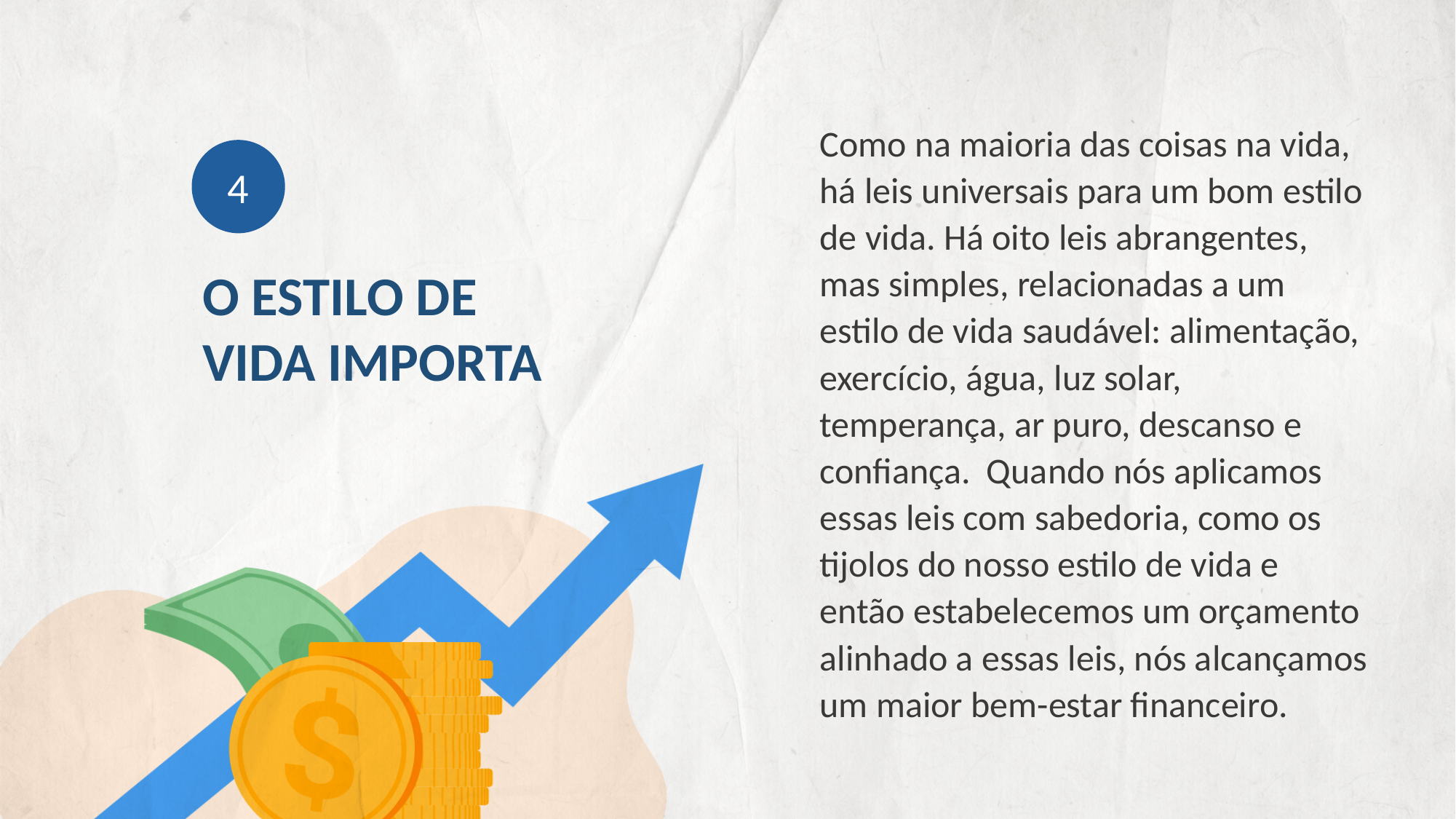

Como na maioria das coisas na vida, há leis universais para um bom estilo de vida. Há oito leis abrangentes, mas simples, relacionadas a um estilo de vida saudável: alimentação, exercício, água, luz solar, temperança, ar puro, descanso e confiança.  Quando nós aplicamos essas leis com sabedoria, como os tijolos do nosso estilo de vida e então estabelecemos um orçamento alinhado a essas leis, nós alcançamos um maior bem-estar financeiro.
4

O ESTILO DE VIDA IMPORTA